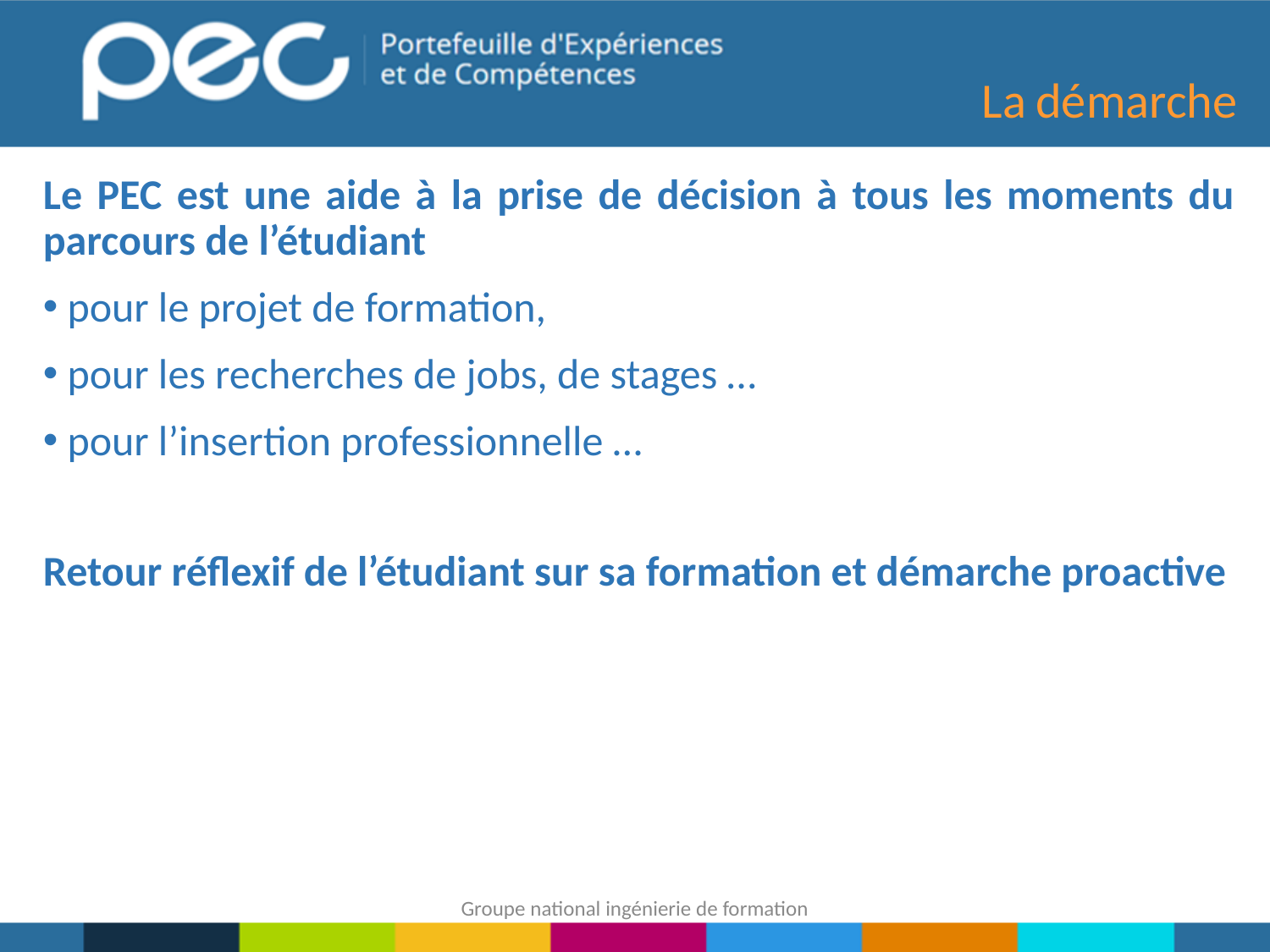

La démarche
Le PEC est une aide à la prise de décision à tous les moments du parcours de l’étudiant
 pour le projet de formation,
 pour les recherches de jobs, de stages …
 pour l’insertion professionnelle …

Retour réflexif de l’étudiant sur sa formation et démarche proactive

Groupe national ingénierie de formation